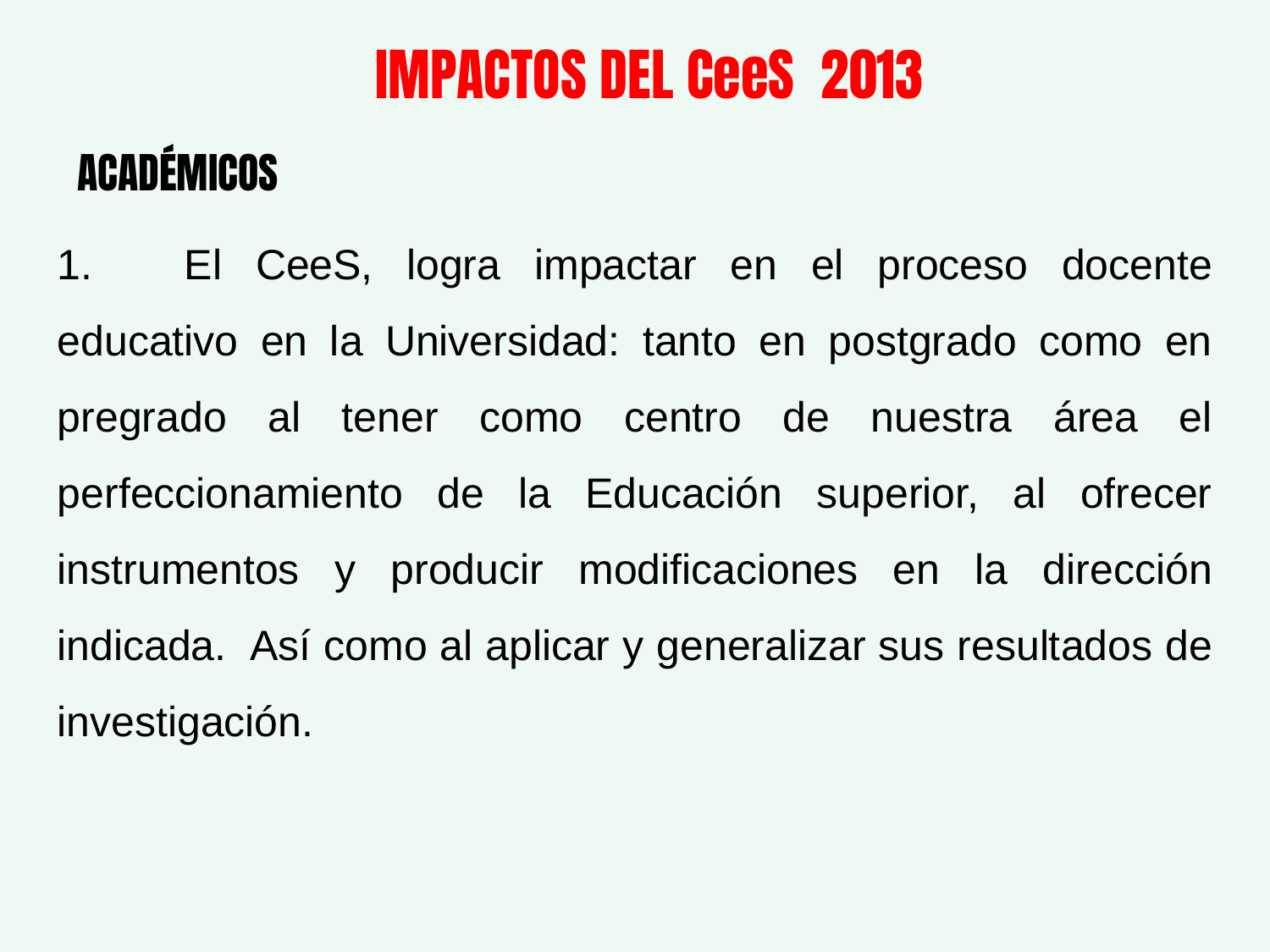

IMPACTOS DEL CeeS  2013
ACADÉMICOS
1.	El CeeS, logra impactar en el proceso docente educativo en la Universidad: tanto en postgrado como en pregrado al tener como centro de nuestra área el perfeccionamiento de la Educación superior, al ofrecer instrumentos y producir modificaciones en la dirección indicada.  Así como al aplicar y generalizar sus resultados de investigación.